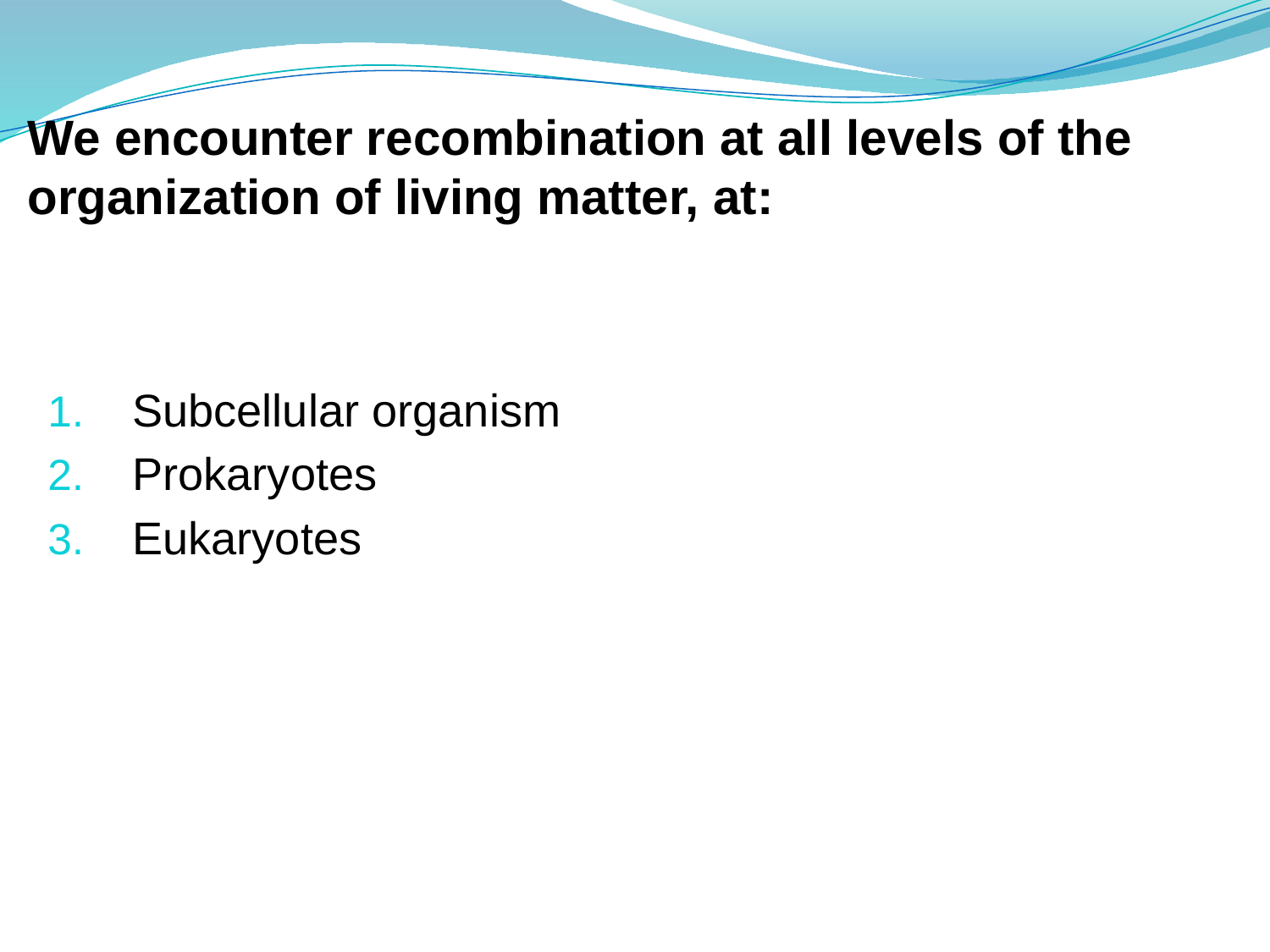

We encounter recombination at all levels of the organization of living matter, at:

Subcellular organism
Prokaryotes
Eukaryotes